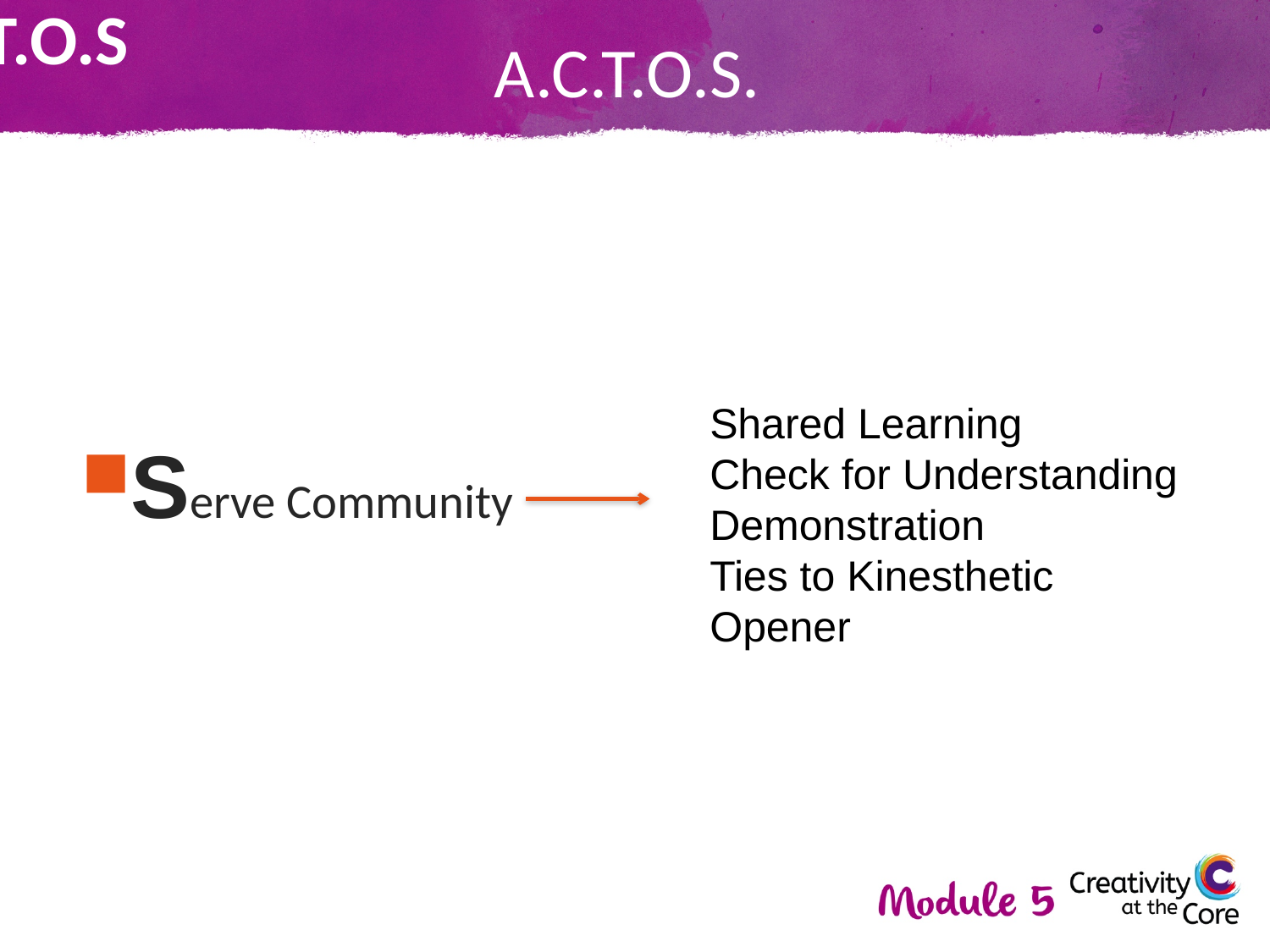

# A.C.T.O.S
A.C.T.O.S.

Serve Community

Shared Learning
Check for Understanding
Demonstration
Ties to Kinesthetic Opener